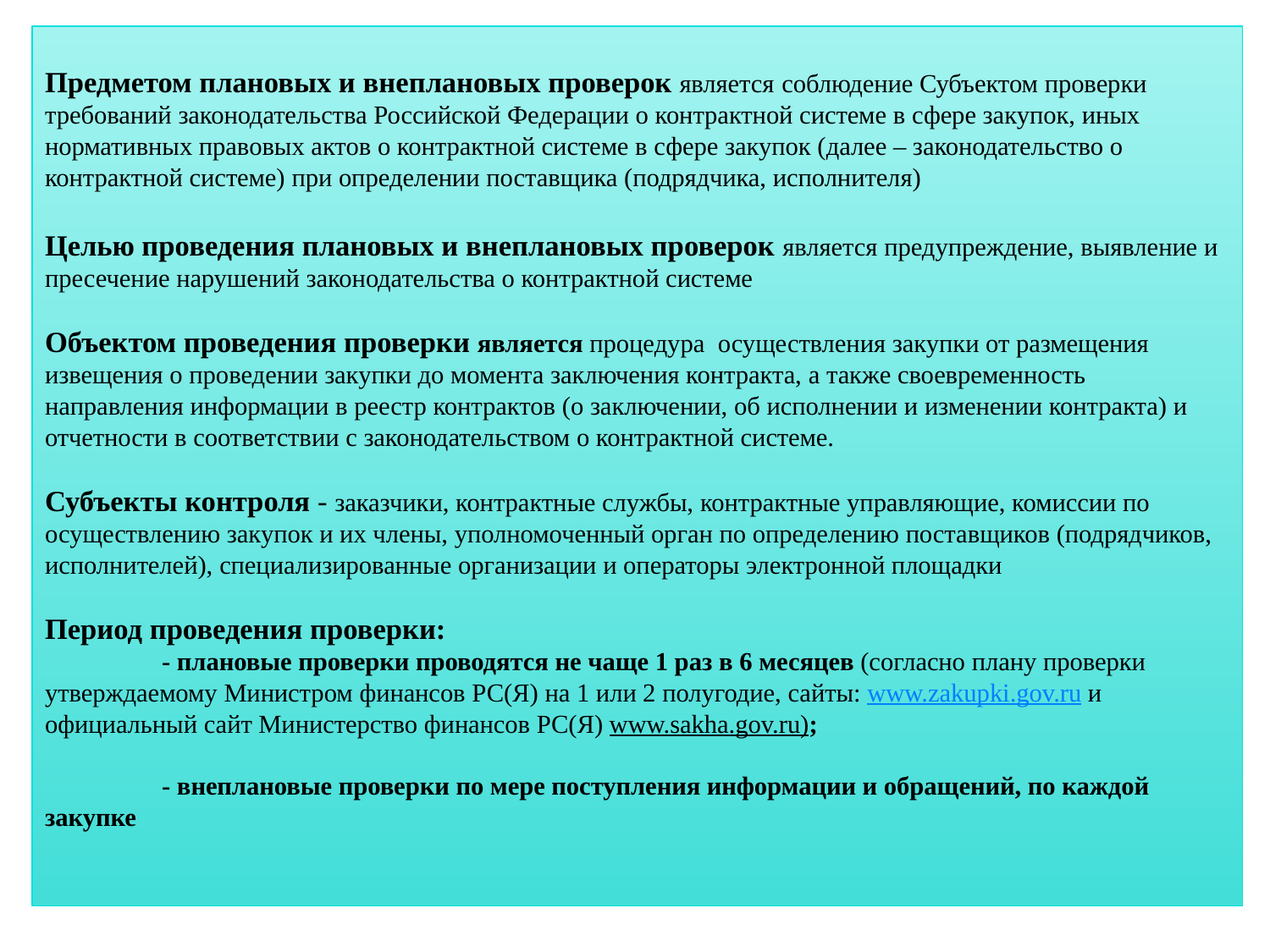

# Предметом плановых и внеплановых проверок является соблюдение Субъектом проверки требований законодательства Российской Федерации о контрактной системе в сфере закупок, иных нормативных правовых актов о контрактной системе в сфере закупок (далее – законодательство о контрактной системе) при определении поставщика (подрядчика, исполнителя) Целью проведения плановых и внеплановых проверок является предупреждение, выявление и пресечение нарушений законодательства о контрактной системе Объектом проведения проверки является процедура  осуществления закупки от размещения извещения о проведении закупки до момента заключения контракта, а также своевременность направления информации в реестр контрактов (о заключении, об исполнении и изменении контракта) и отчетности в соответствии с законодательством о контрактной системе. Субъекты контроля - заказчики, контрактные службы, контрактные управляющие, комиссии по осуществлению закупок и их члены, уполномоченный орган по определению поставщиков (подрядчиков, исполнителей), специализированные организации и операторы электронной площадки Период проведения проверки: - плановые проверки проводятся не чаще 1 раз в 6 месяцев (согласно плану проверки утверждаемому Министром финансов РС(Я) на 1 или 2 полугодие, сайты: www.zakupki.gov.ru и официальный сайт Министерство финансов РС(Я) www.sakha.gov.ru); - внеплановые проверки по мере поступления информации и обращений, по каждой закупке